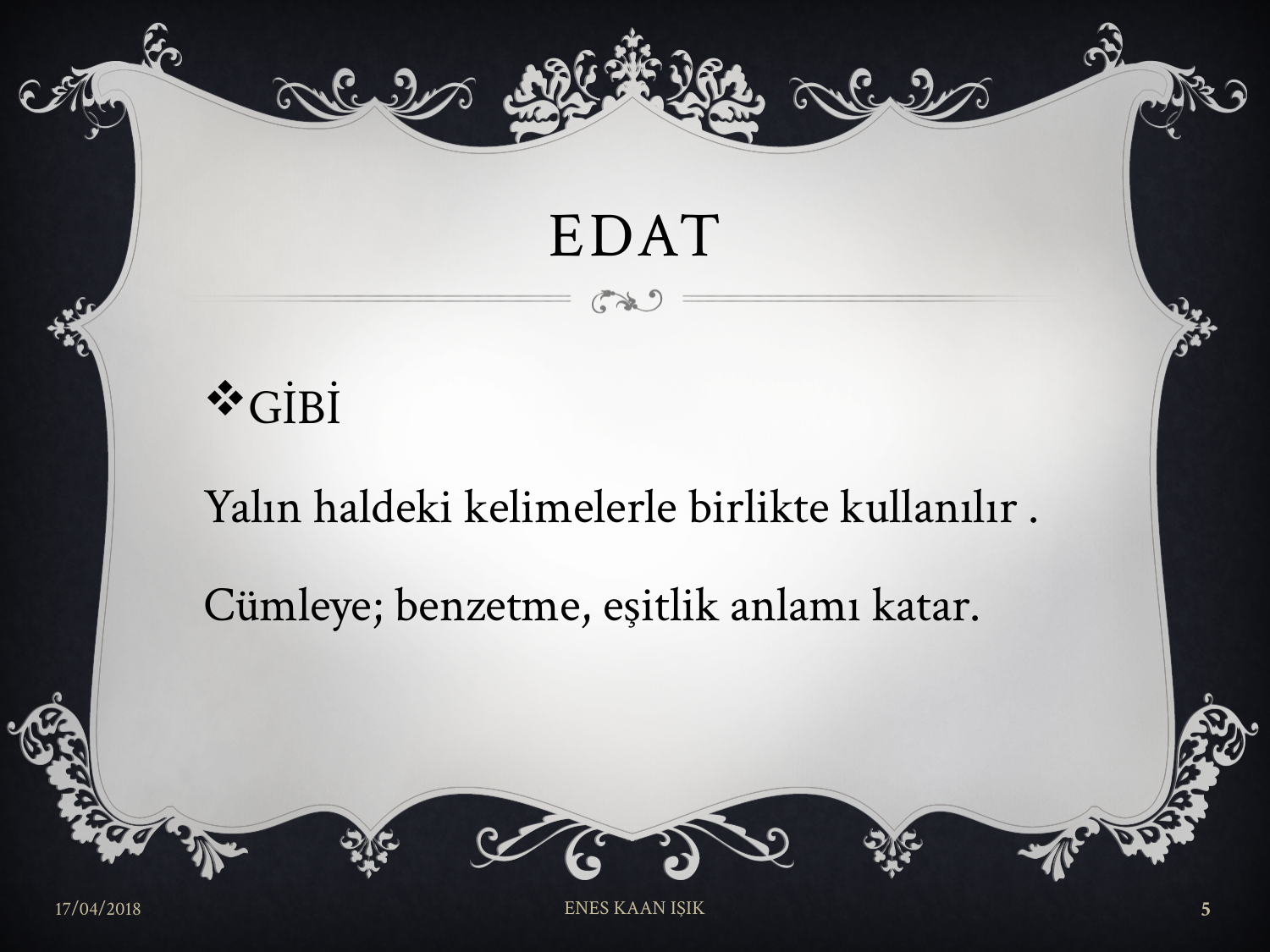

# EDAT
GİBİ
Yalın haldeki kelimelerle birlikte kullanılır .
Cümleye; benzetme, eşitlik anlamı katar.
17/04/2018
ENES KAAN IŞIK
5